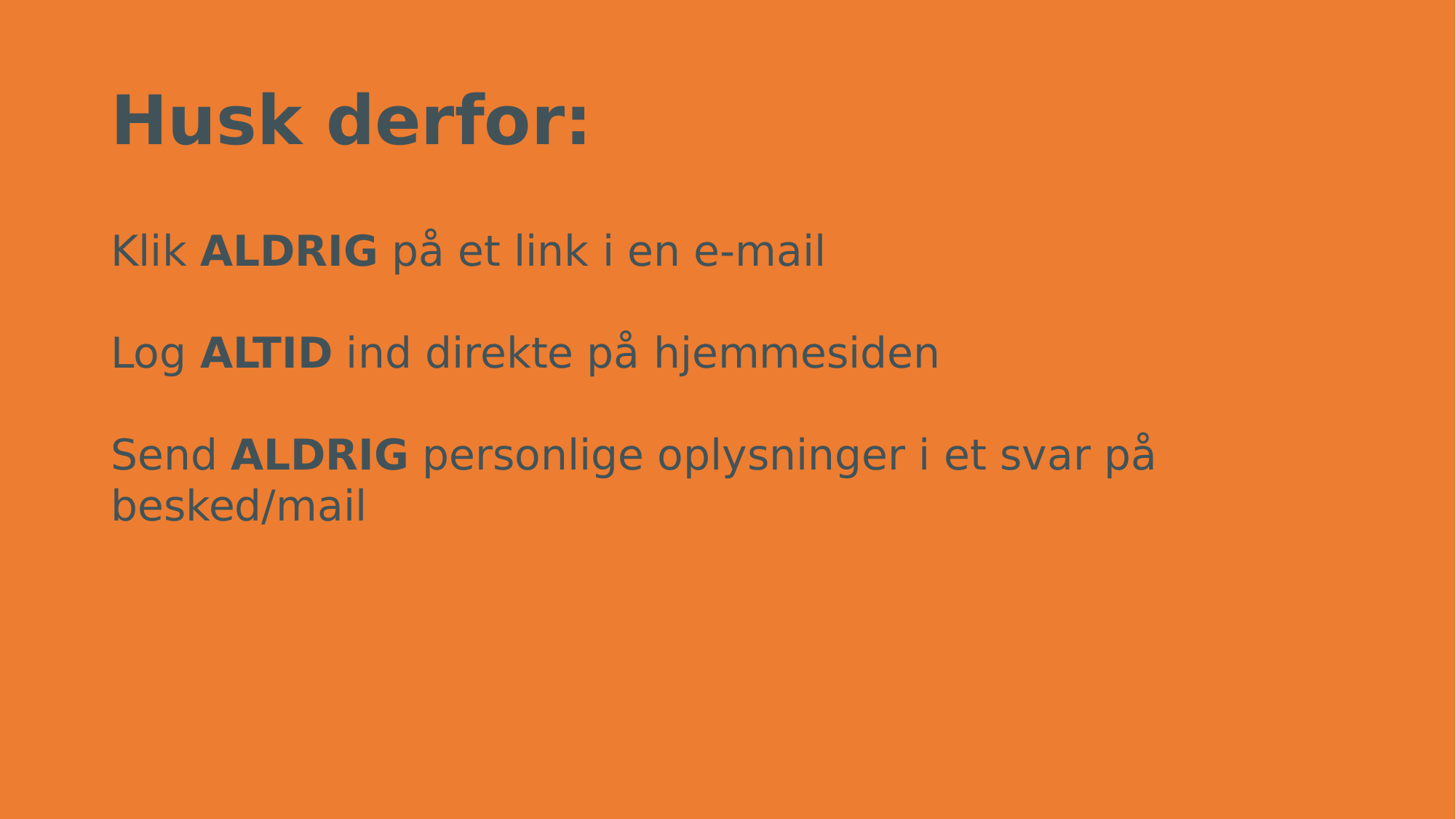

# Husk derfor:
Klik ALDRIG på et link i en e-mail

Log ALTID ind direkte på hjemmesiden

Send ALDRIG personlige oplysninger i et svar på besked/mail